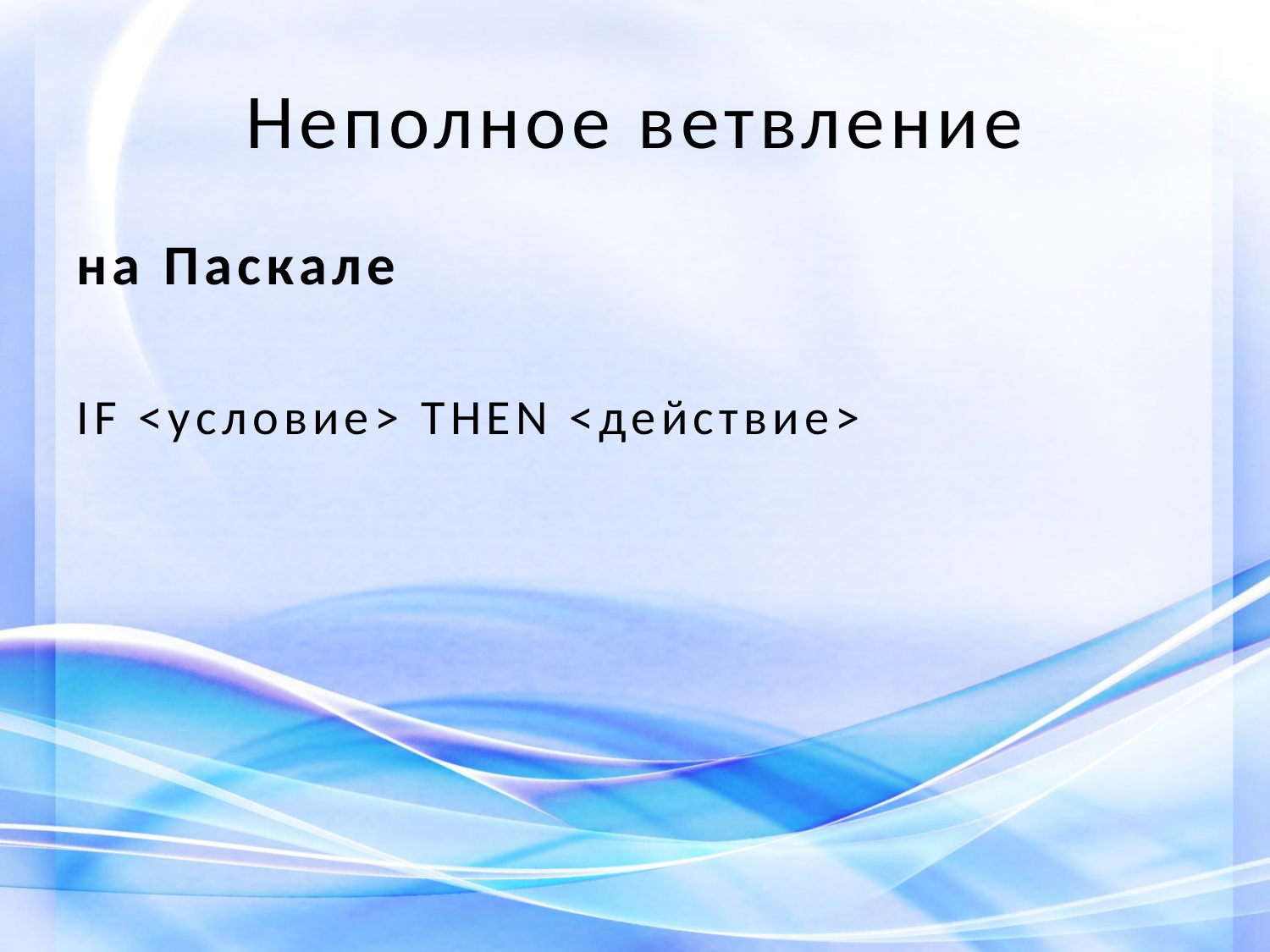

# Неполное ветвление
на Паскале

IF <условие> THEN <действие>